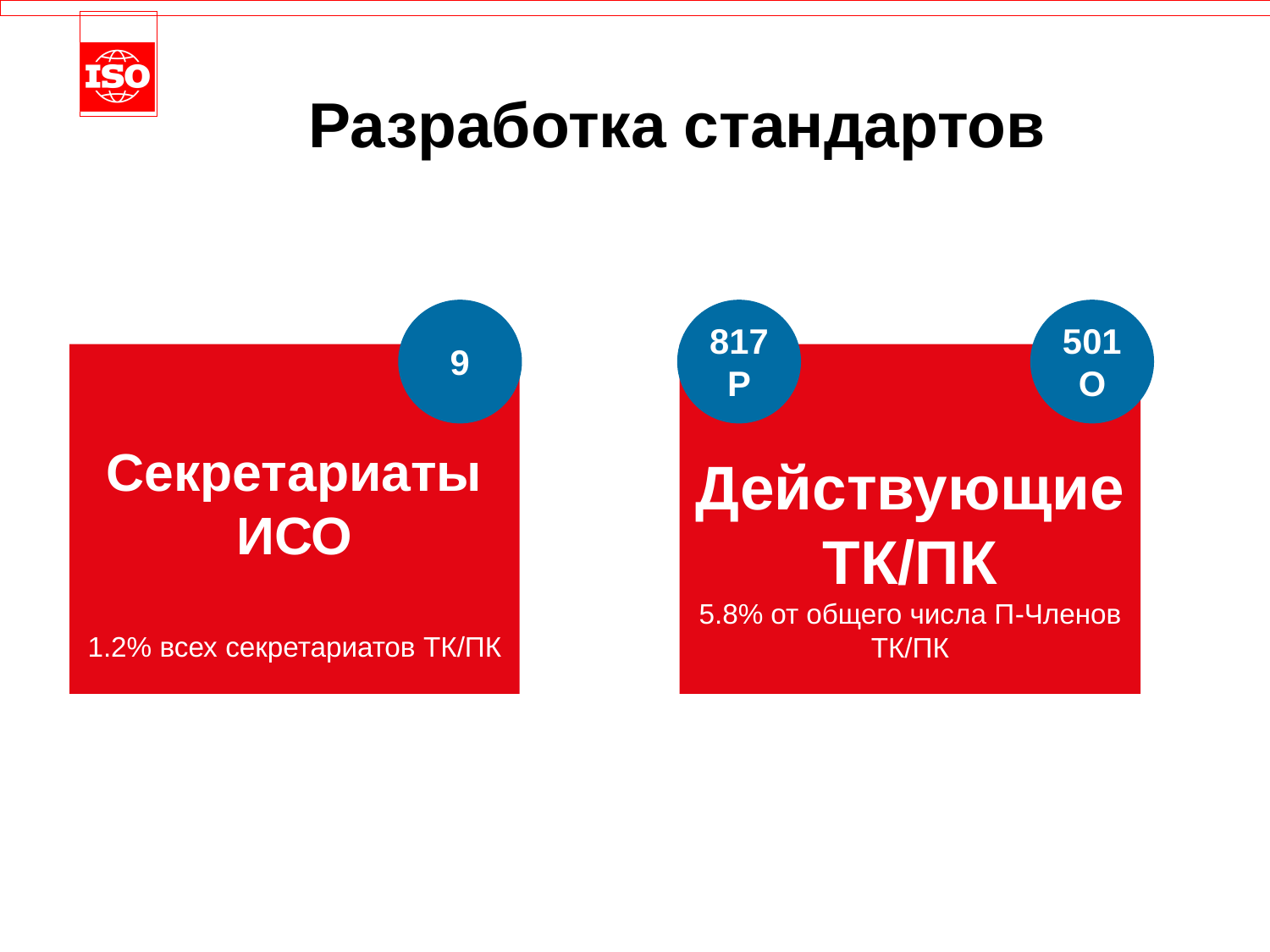

Разработка стандартов
9
817 P
501 O

Секретариаты ИСО

1.2% всех секретариатов ТК/ПК

Действующие ТК/ПК
5.8% от общего числа П-Членов ТК/ПК